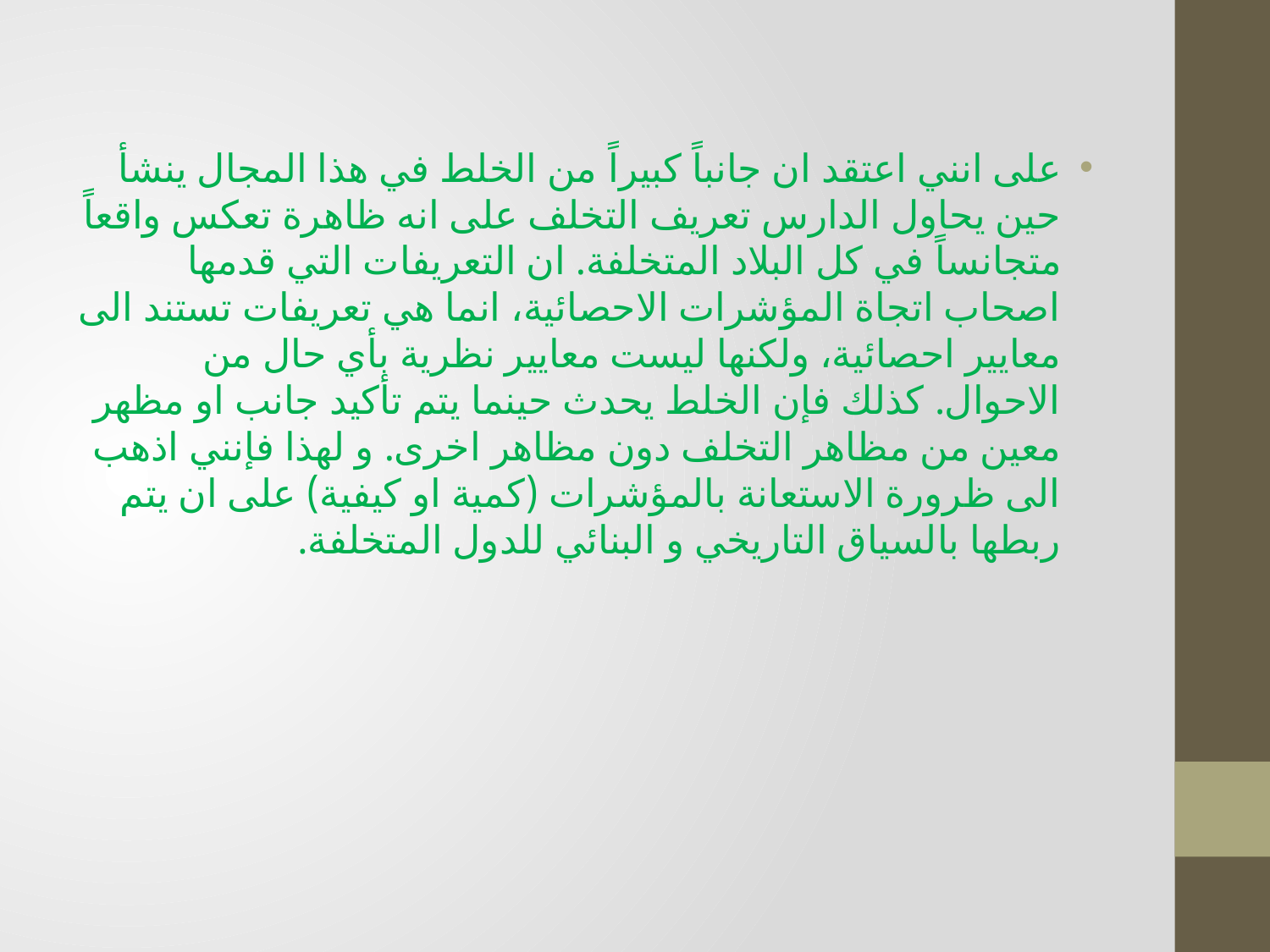

على انني اعتقد ان جانباً كبيراً من الخلط في هذا المجال ينشأ حين يحاول الدارس تعريف التخلف على انه ظاهرة تعكس واقعاً متجانساً في كل البلاد المتخلفة. ان التعريفات التي قدمها اصحاب اتجاة المؤشرات الاحصائية، انما هي تعريفات تستند الى معايير احصائية، ولكنها ليست معايير نظرية بأي حال من الاحوال. كذلك فإن الخلط يحدث حينما يتم تأكيد جانب او مظهر معين من مظاهر التخلف دون مظاهر اخرى. و لهذا فإنني اذهب الى ظرورة الاستعانة بالمؤشرات (كمية او كيفية) على ان يتم ربطها بالسياق التاريخي و البنائي للدول المتخلفة.